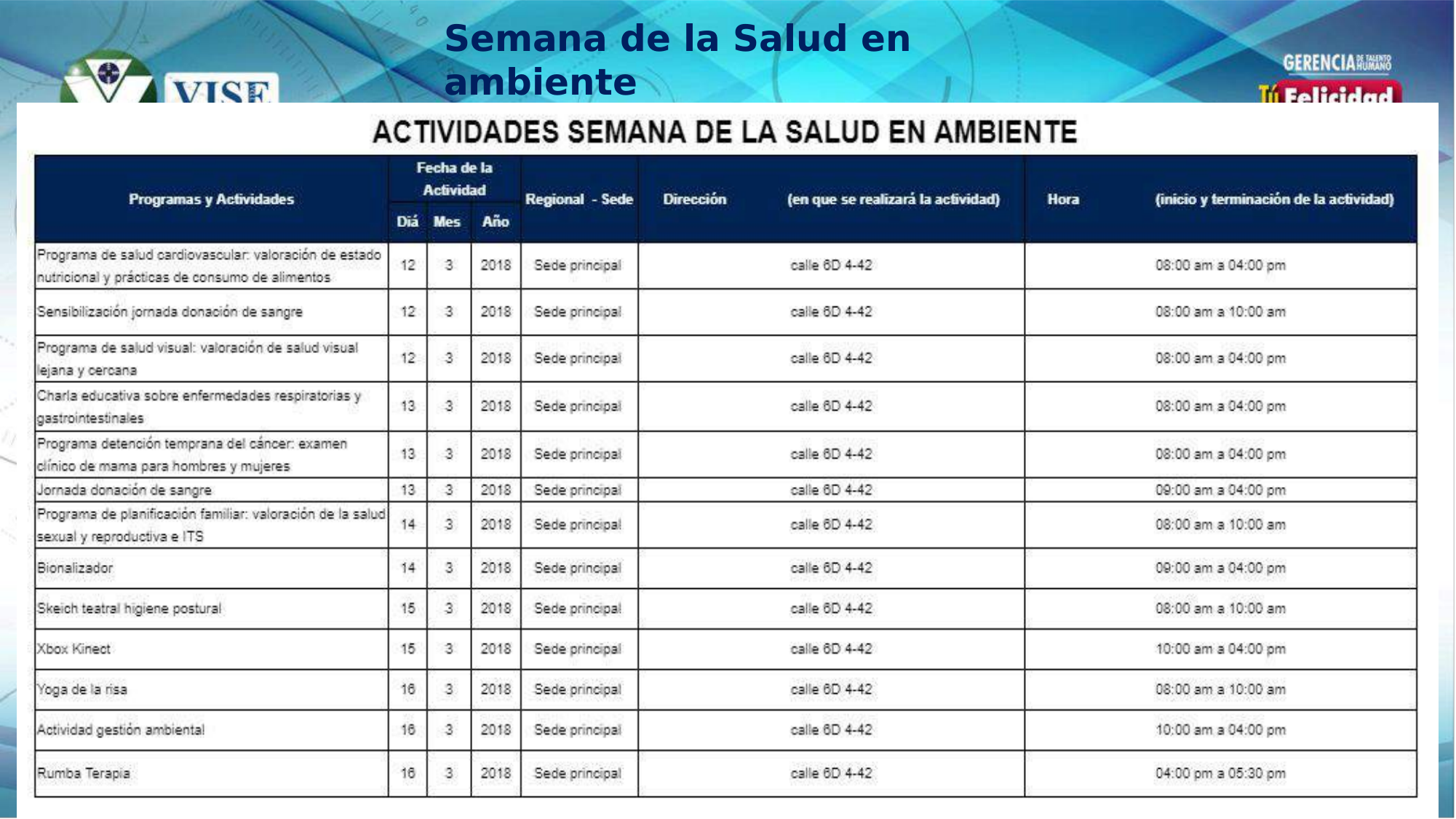

# Semana de la Salud en ambiente